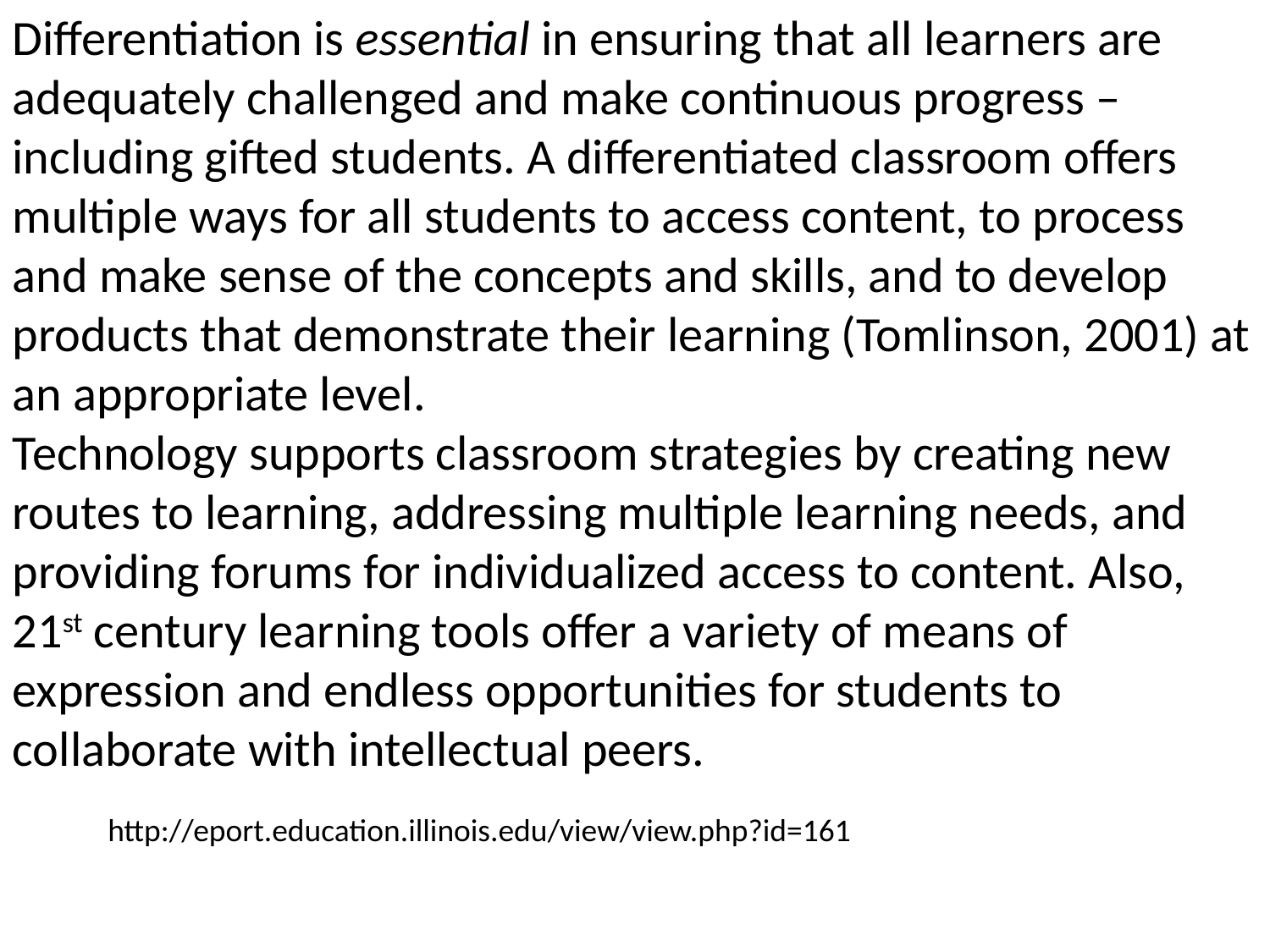

Differentiation is essential in ensuring that all learners are adequately challenged and make continuous progress – including gifted students. A differentiated classroom offers multiple ways for all students to access content, to process and make sense of the concepts and skills, and to develop products that demonstrate their learning (Tomlinson, 2001) at an appropriate level.
Technology supports classroom strategies by creating new routes to learning, addressing multiple learning needs, and providing forums for individualized access to content. Also, 21st century learning tools offer a variety of means of expression and endless opportunities for students to collaborate with intellectual peers.

http://eport.education.illinois.edu/view/view.php?id=161